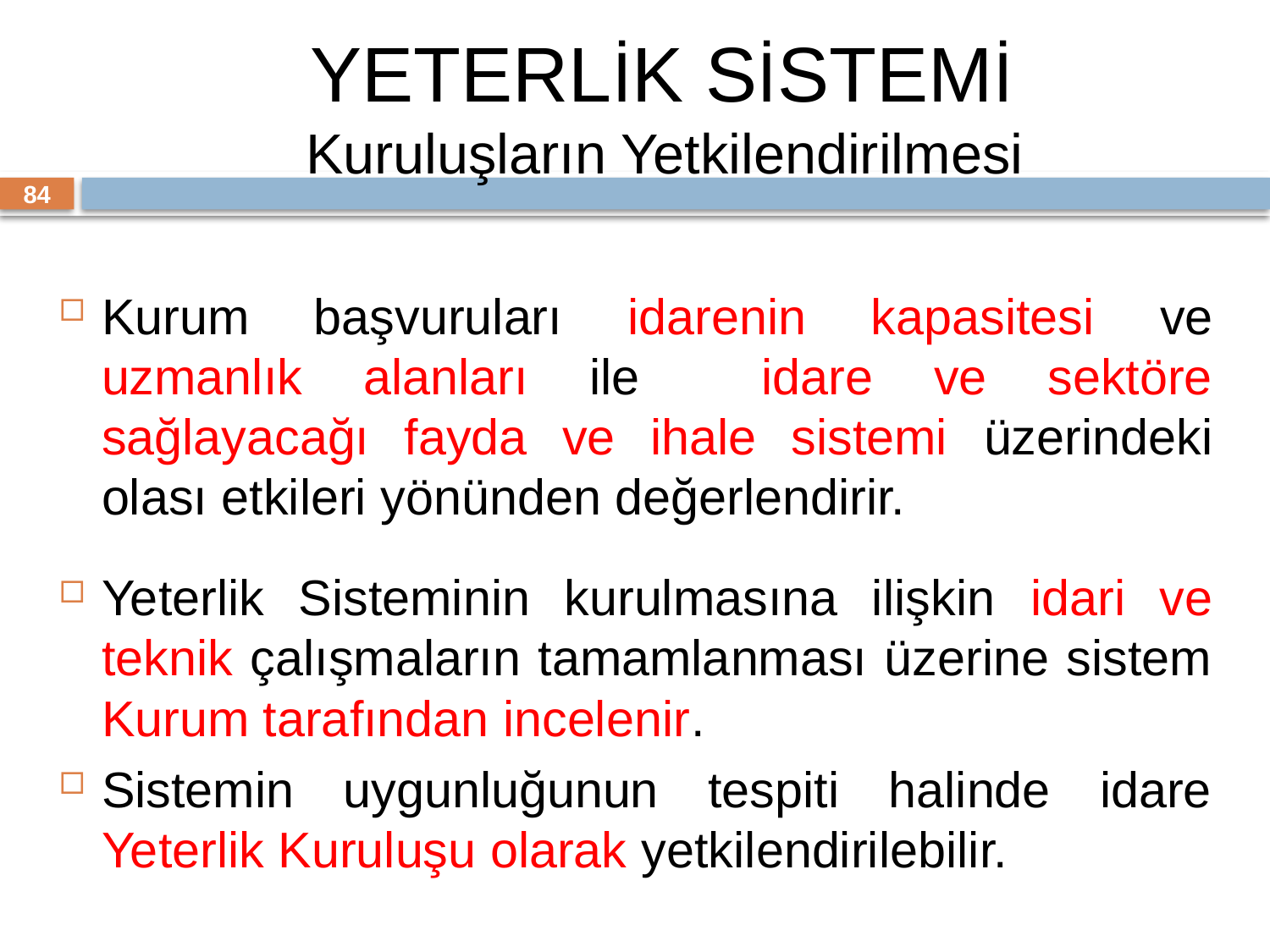

YETERLİK SİSTEMİ
Kuruluşların Yetkilendirilmesi
84
Kurum başvuruları idarenin kapasitesi ve uzmanlık alanları ile  idare ve sektöre sağlayacağı fayda ve ihale sistemi üzerindeki olası etkileri yönünden değerlendirir.

Yeterlik Sisteminin kurulmasına ilişkin idari ve teknik çalışmaların tamamlanması üzerine sistem Kurum tarafından incelenir.
Sistemin uygunluğunun tespiti halinde idare Yeterlik Kuruluşu olarak yetkilendirilebilir.